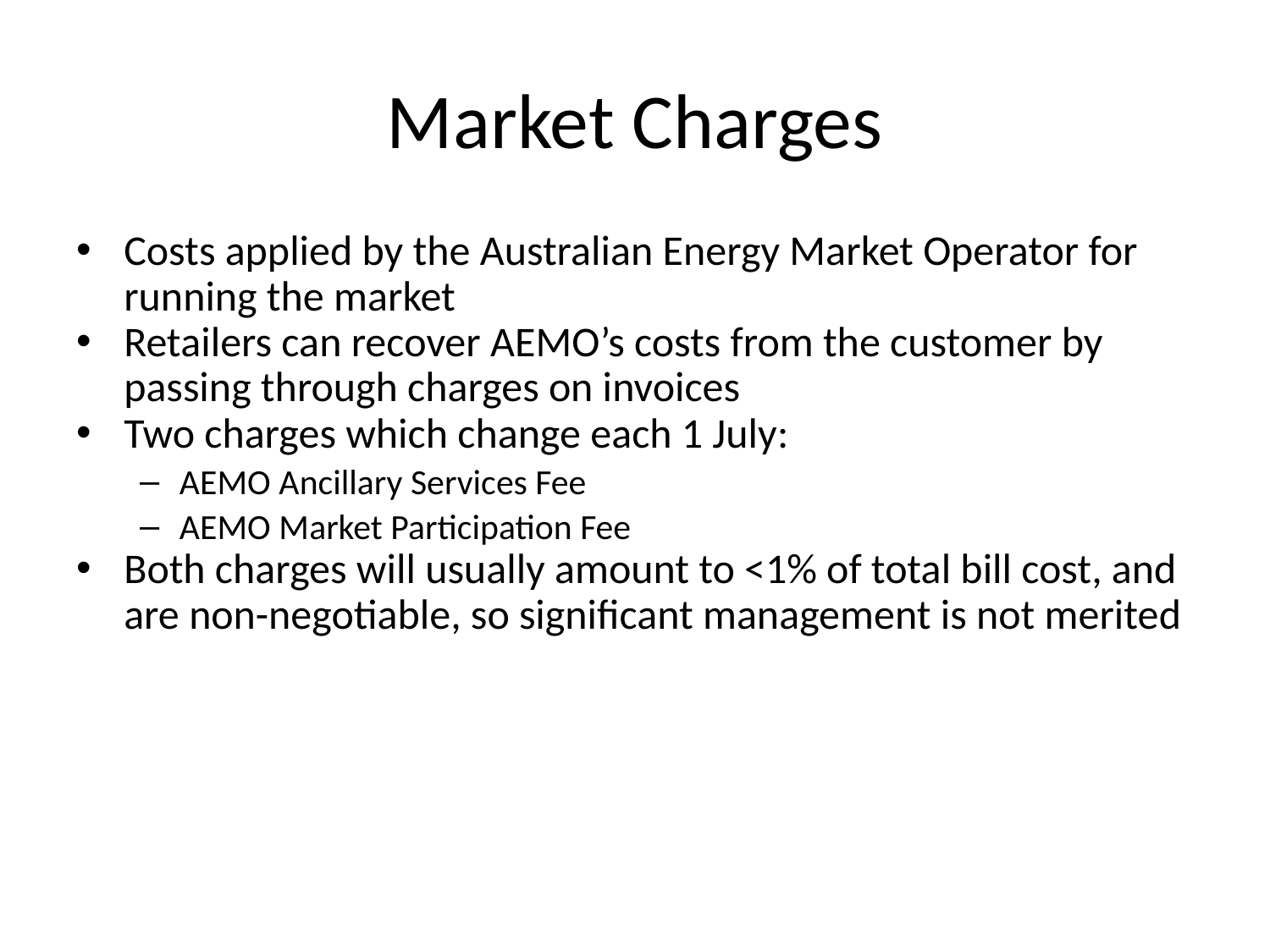

# Market Charges
Costs applied by the Australian Energy Market Operator for running the market
Retailers can recover AEMO’s costs from the customer by passing through charges on invoices
Two charges which change each 1 July:
AEMO Ancillary Services Fee
AEMO Market Participation Fee
Both charges will usually amount to <1% of total bill cost, and are non-negotiable, so significant management is not merited